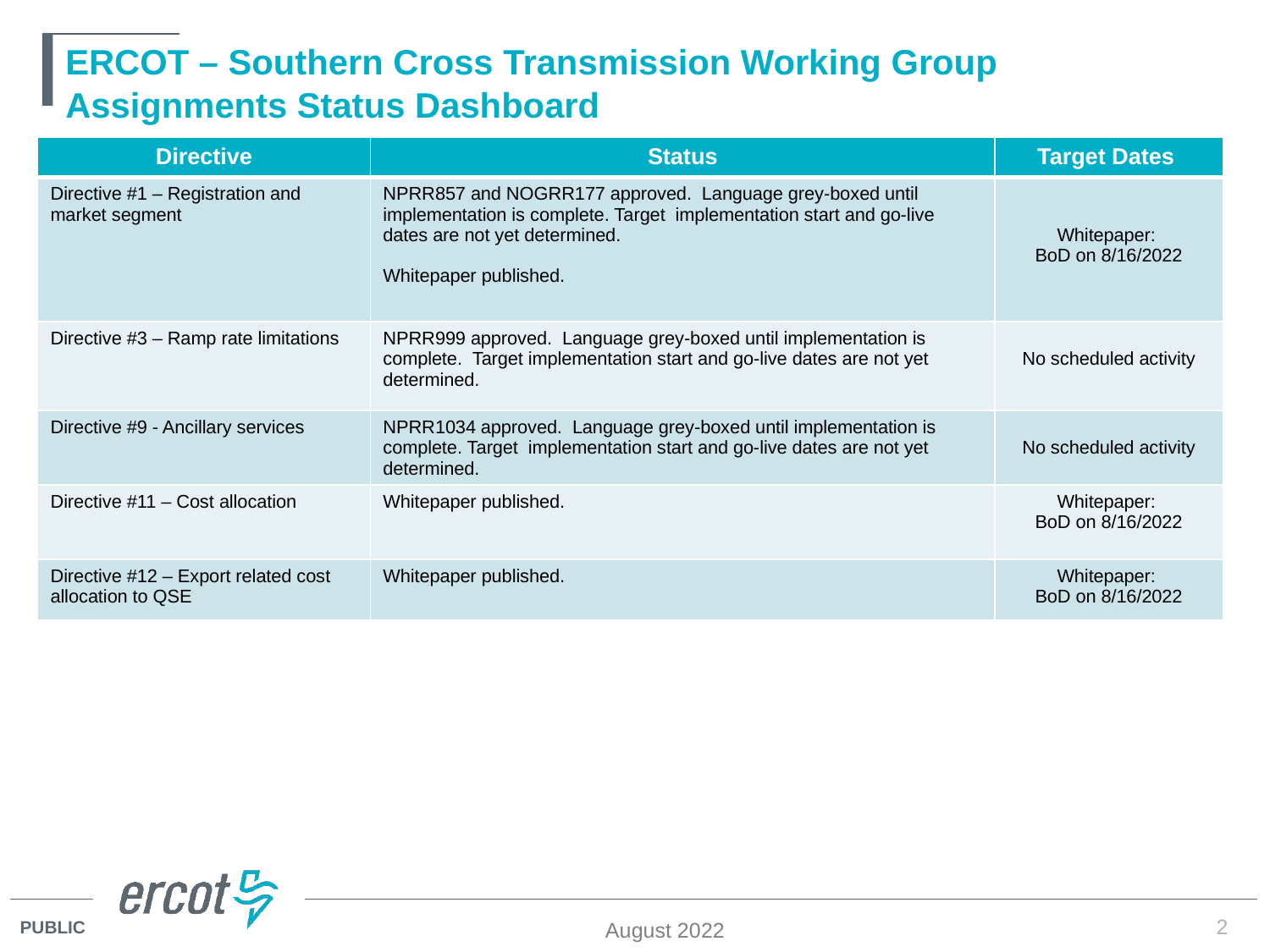

# ERCOT – Southern Cross Transmission Working Group Assignments Status Dashboard
| Directive | Status | Target Dates |
| --- | --- | --- |
| Directive #1 – Registration and market segment | NPRR857 and NOGRR177 approved. Language grey-boxed until implementation is complete. Target implementation start and go-live dates are not yet determined. Whitepaper published. | Whitepaper: BoD on 8/16/2022 |
| Directive #3 – Ramp rate limitations | NPRR999 approved. Language grey-boxed until implementation is complete. Target implementation start and go-live dates are not yet determined. | No scheduled activity |
| Directive #9 - Ancillary services | NPRR1034 approved. Language grey-boxed until implementation is complete. Target implementation start and go-live dates are not yet determined. | No scheduled activity |
| Directive #11 – Cost allocation | Whitepaper published. | Whitepaper: BoD on 8/16/2022 |
| Directive #12 – Export related cost allocation to QSE | Whitepaper published. | Whitepaper: BoD on 8/16/2022 |
August 2022
2